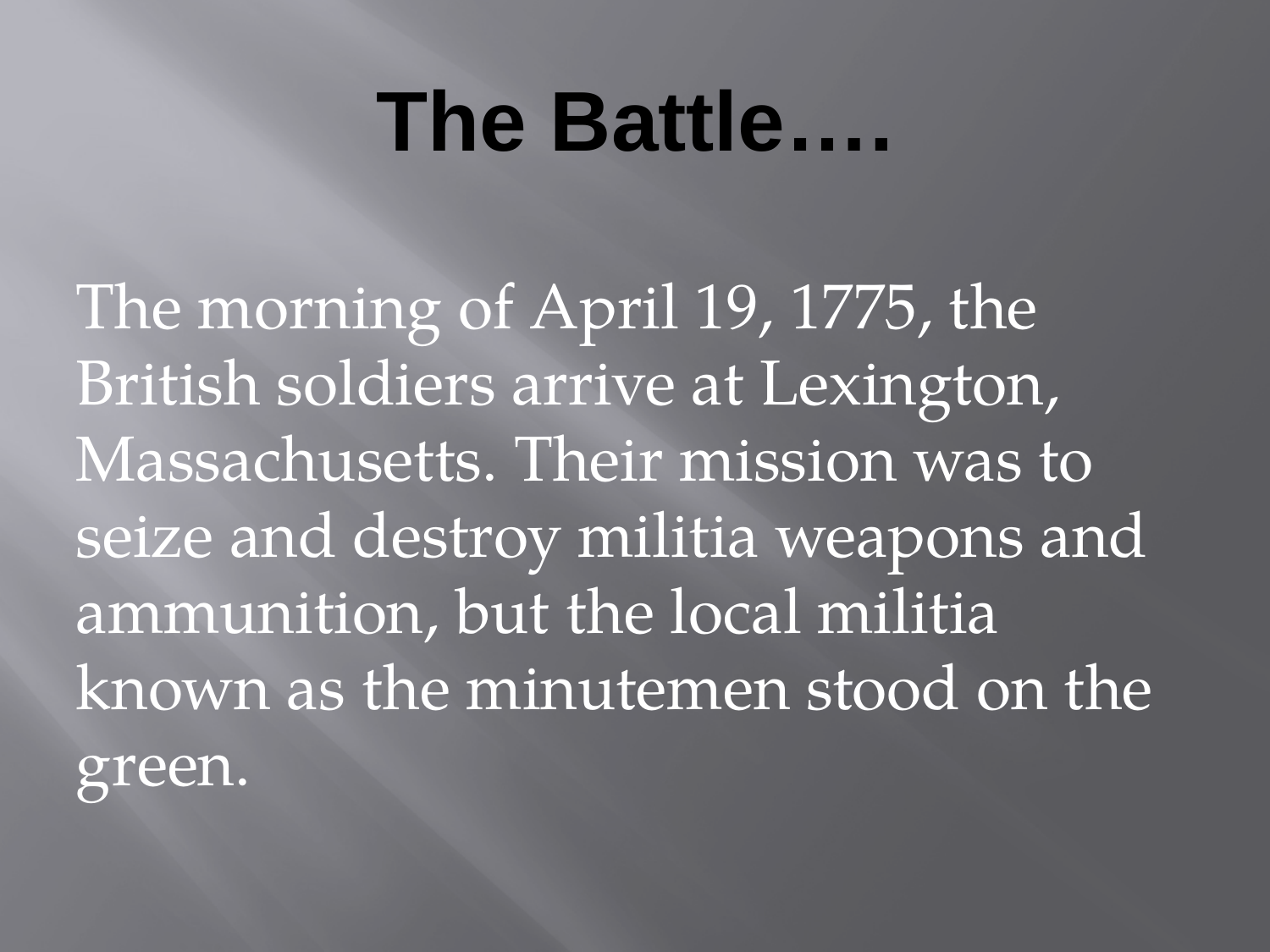

# The Battle….
The morning of April 19, 1775, the British soldiers arrive at Lexington, Massachusetts. Their mission was to seize and destroy militia weapons and ammunition, but the local militia known as the minutemen stood on the green.